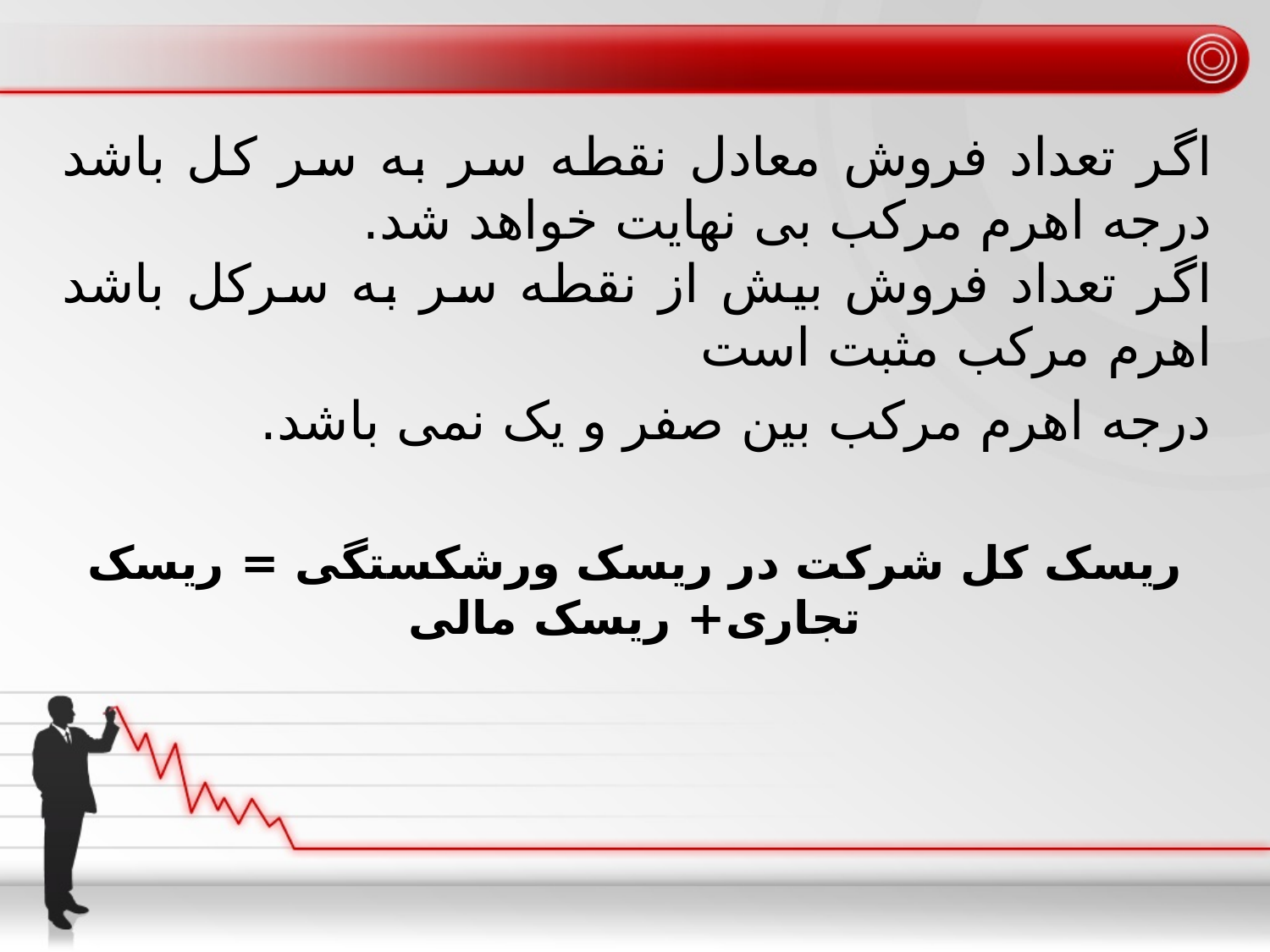

اگر تعداد فروش معادل نقطه سر به سر کل باشد درجه اهرم مرکب بی نهایت خواهد شد.
اگر تعداد فروش بیش از نقطه سر به سرکل باشد اهرم مرکب مثبت است
درجه اهرم مرکب بین صفر و یک نمی باشد.

ریسک کل شرکت در ریسک ورشکستگی = ریسک تجاری+ ریسک مالی